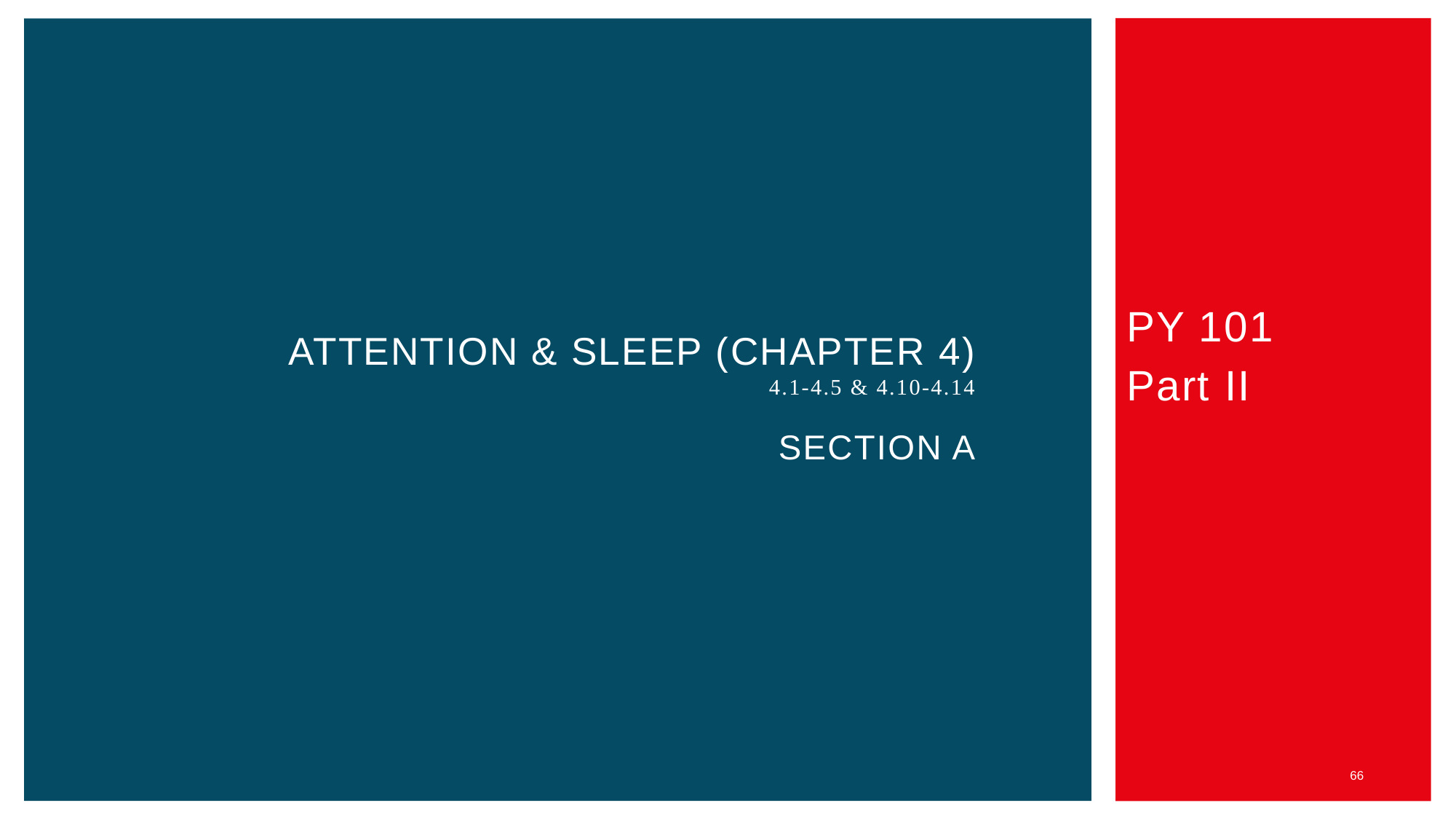

PY 101
Part II
# Attention & Sleep (Chapter 4) 4.1-4.5 & 4.10-4.14 Section A
66